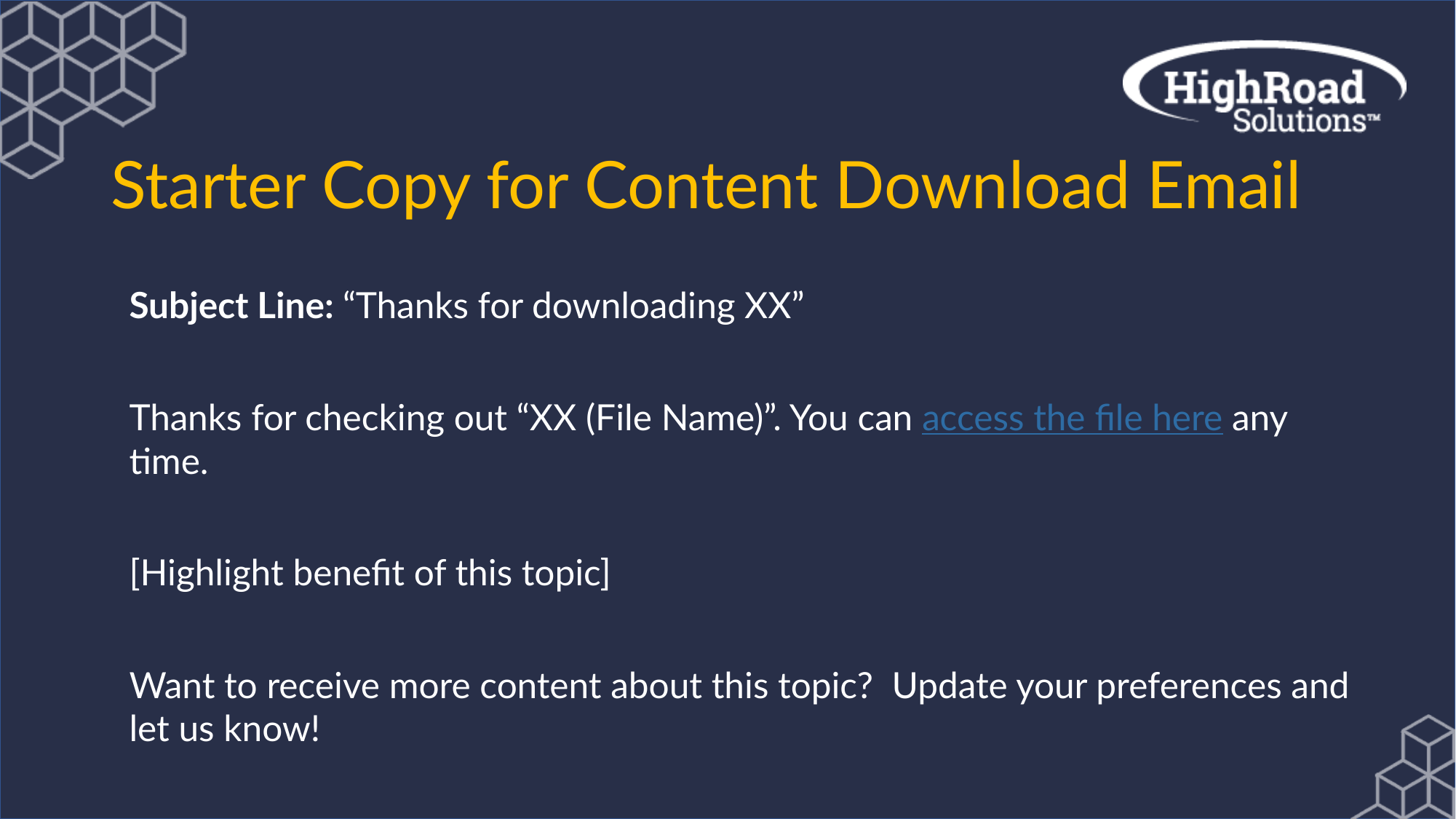

# Starter Copy for Content Download Email
Subject Line: “Thanks for downloading XX”

Thanks for checking out “XX (File Name)”. You can access the file here any time.

[Highlight benefit of this topic]

Want to receive more content about this topic?  Update your preferences and let us know!